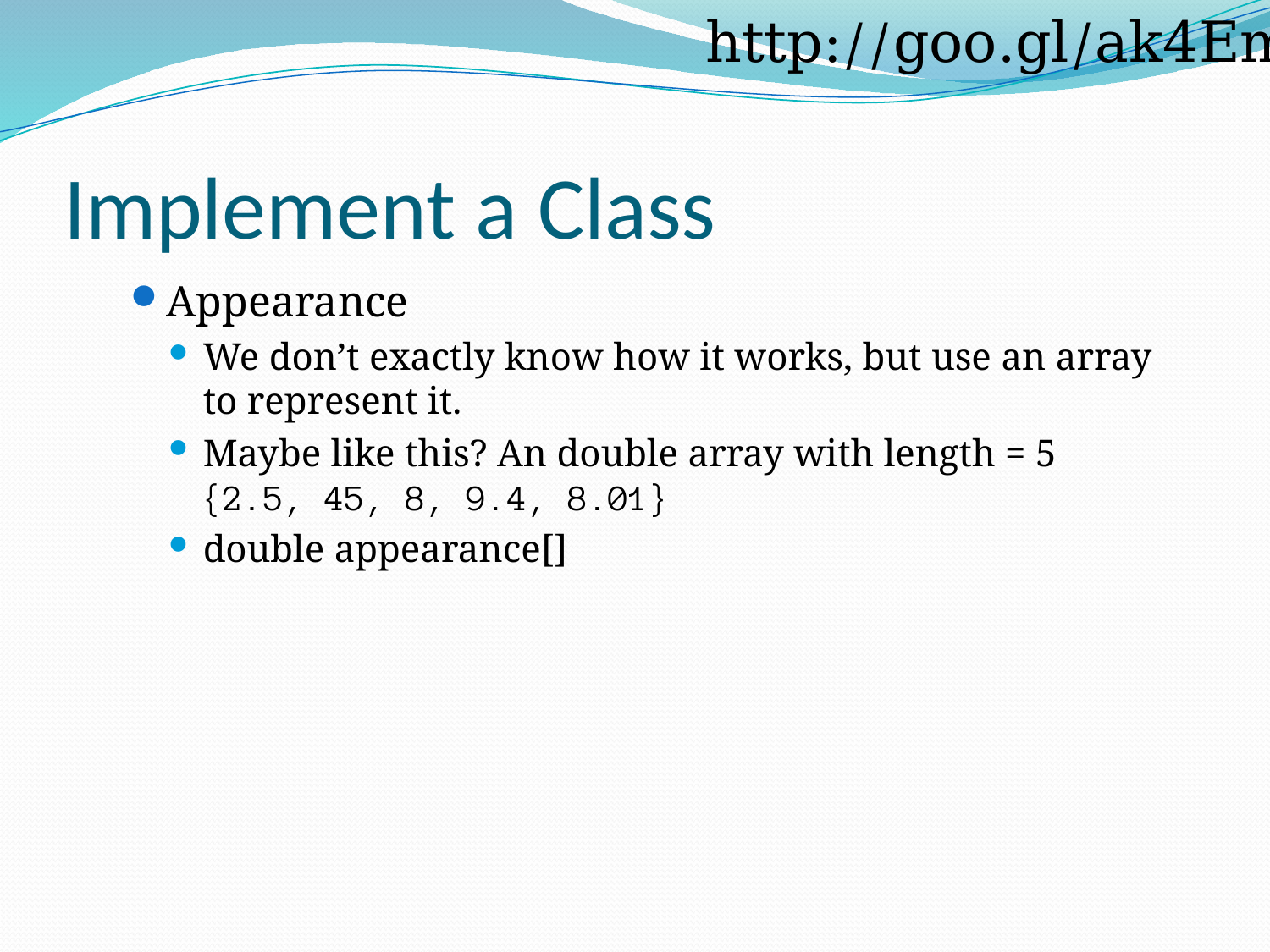

http://goo.gl/ak4Em
# Implement a Class
Appearance
We don’t exactly know how it works, but use an array to represent it.
Maybe like this? An double array with length = 5
{2.5, 45, 8, 9.4, 8.01}
double appearance[]